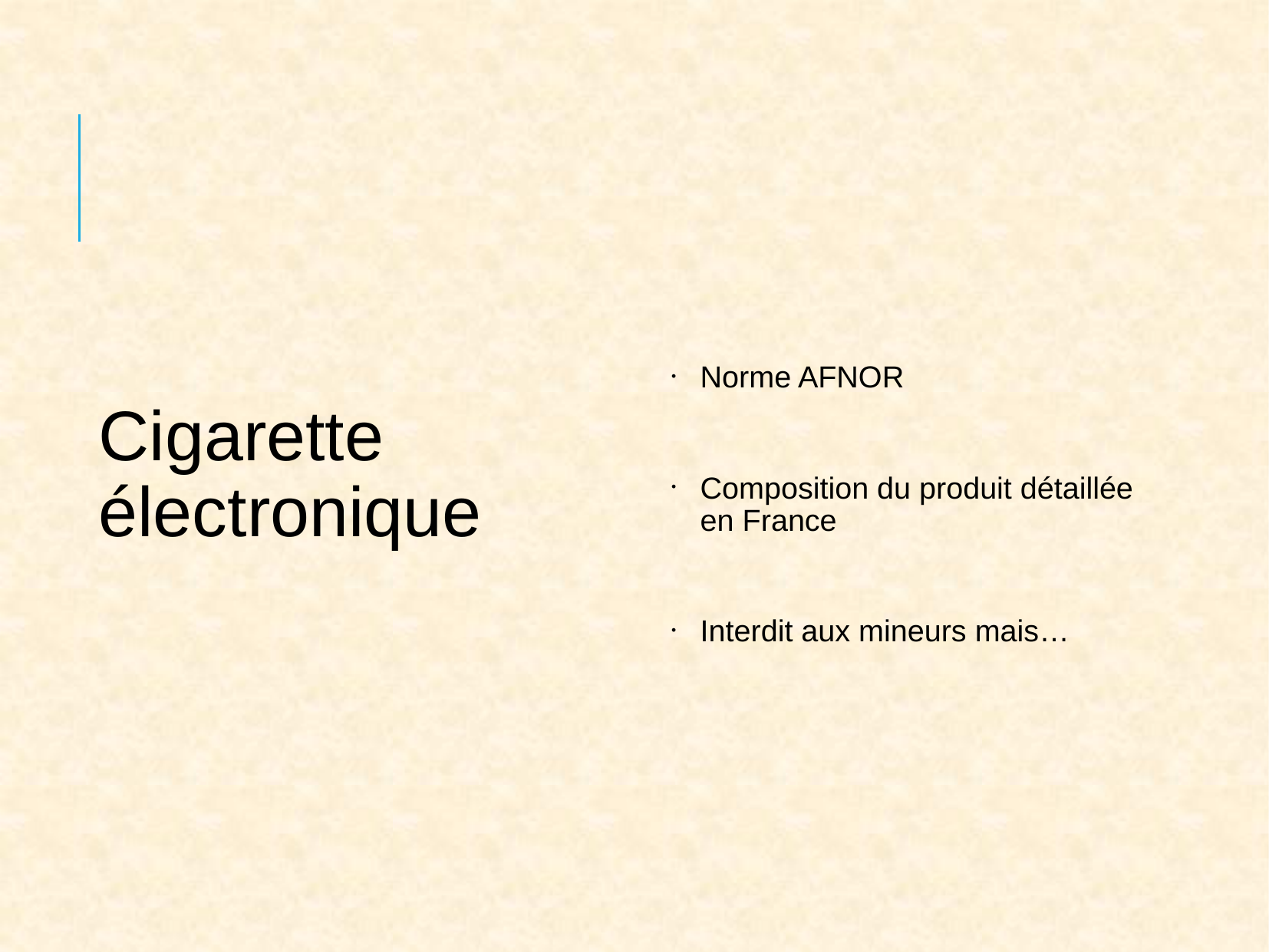

Cigarette électronique

Norme AFNOR

Composition du produit détaillée en France

Interdit aux mineurs mais…